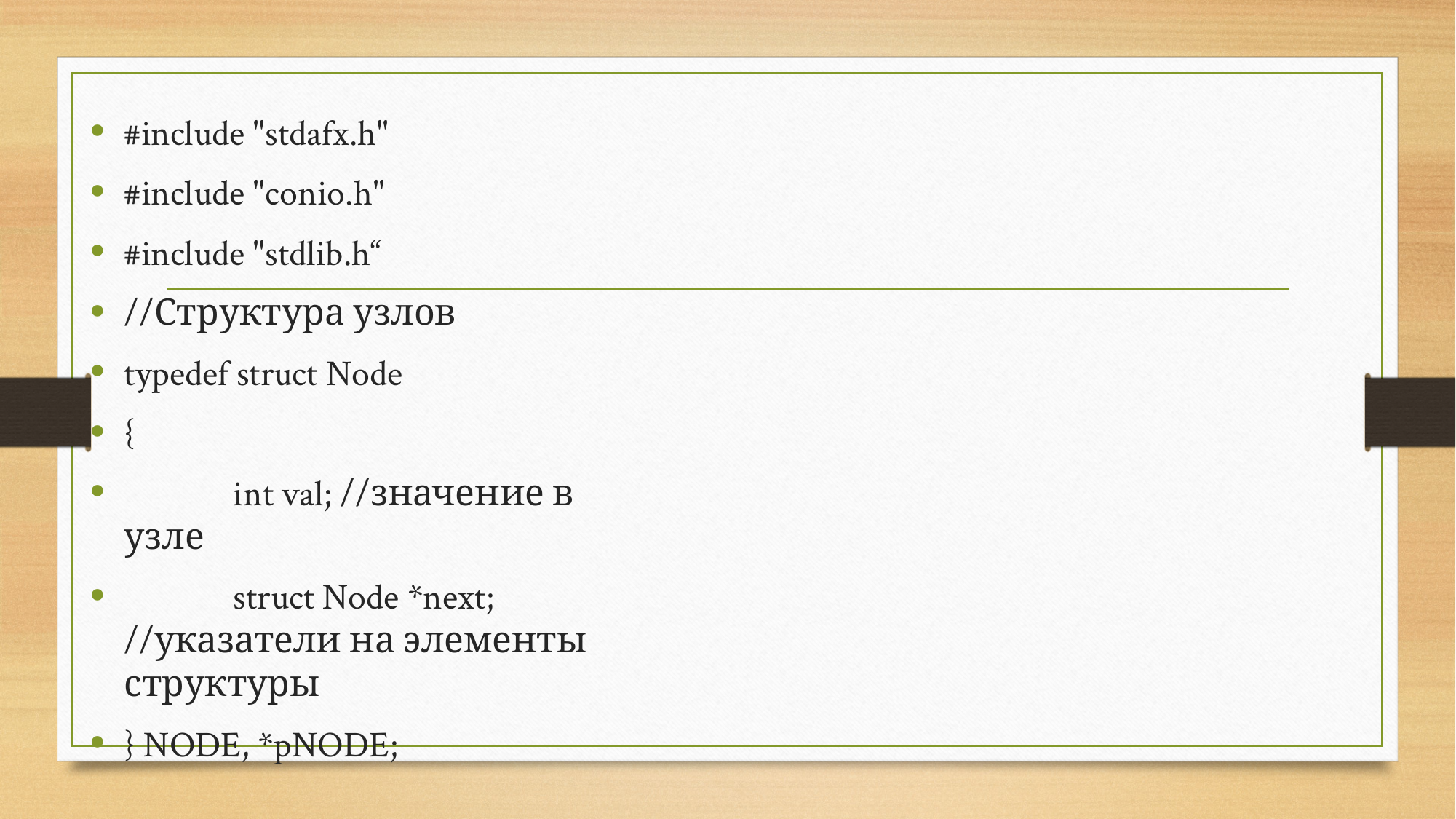

#include "stdafx.h"
#include "conio.h"
#include "stdlib.h“
//Структура узлов
typedef struct Node
{
	int val; //значение в узле
	struct Node *next; //указатели на элементы структуры
} NODE, *pNODE;